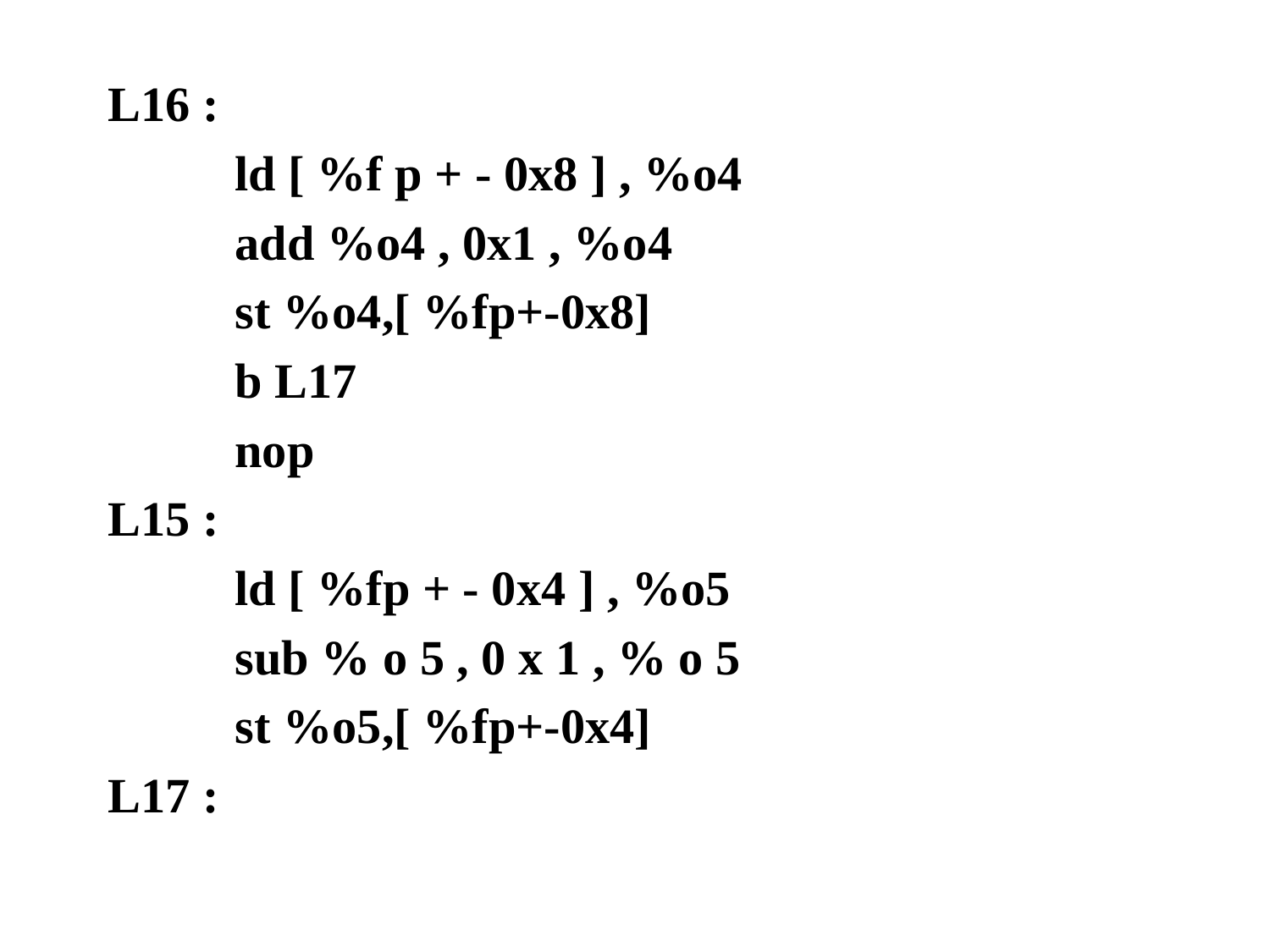

L16 :
ld [ %f p + - 0x8 ] , %o4
add %o4 , 0x1 , %o4
st %o4,[ %fp+-0x8]
b L17
nop
L15 :
ld [ %fp + - 0x4 ] , %o5
sub % o 5 , 0 x 1 , % o 5
st %o5,[ %fp+-0x4]
L17 :